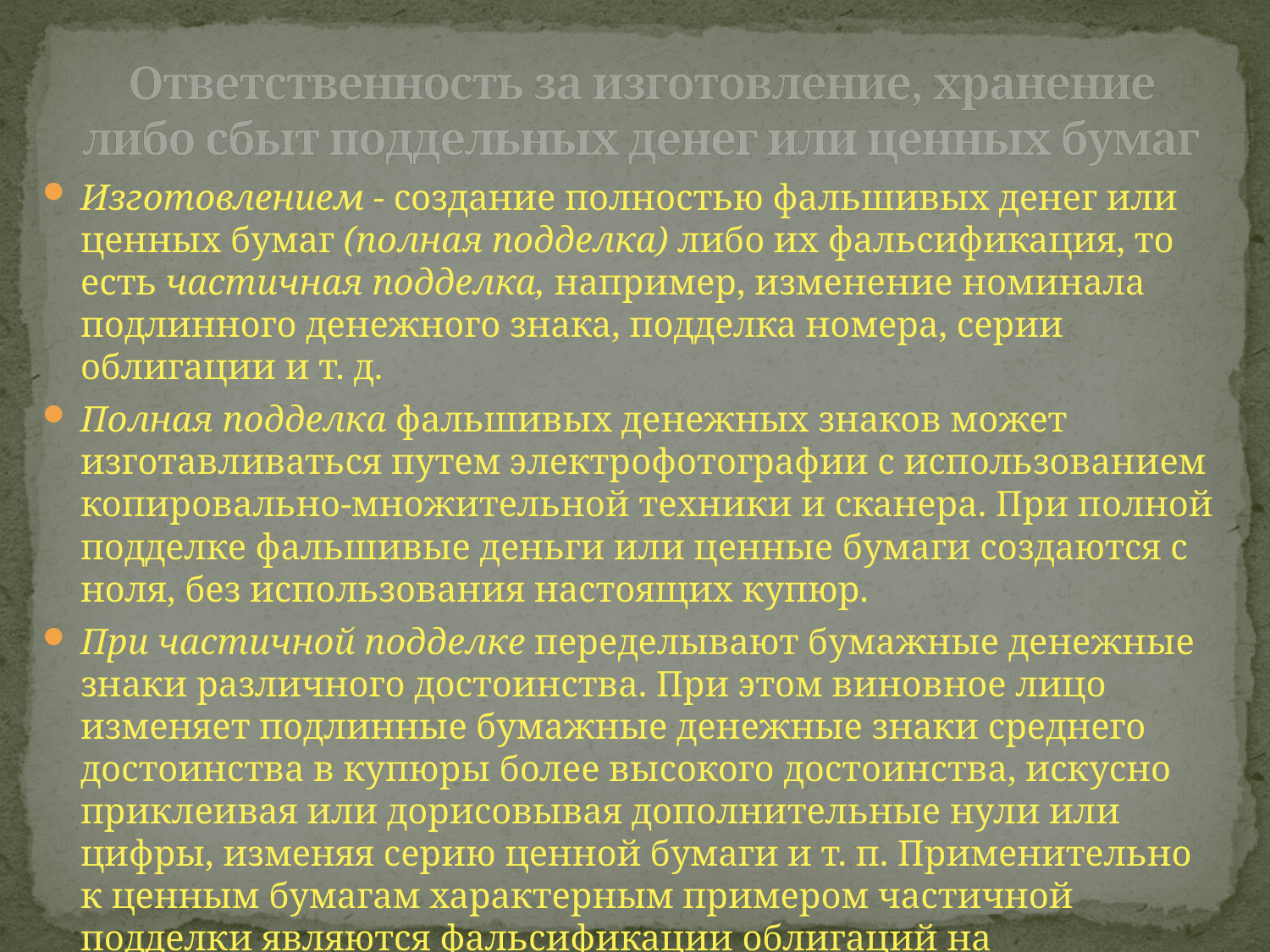

# Ответственность за изготовление, хранение либо сбыт поддельных денег или ценных бумаг
Изготовлением - создание полностью фальшивых денег или ценных бумаг (полная подделка) либо их фальсификация, то есть частичная подделка, например, изменение номинала подлинного денежного знака, подделка номера, серии облигации и т. д.
Полная подделка фальшивых денежных знаков может изготавливаться путем электрофотографии с использованием копировально-множительной техники и сканера. При полной подделке фальшивые деньги или ценные бумаги создаются с ноля, без использования настоящих купюр.
При частичной подделке переделывают бумажные денежные знаки различного достоинства. При этом виновное лицо изменяет подлинные бумажные денежные знаки среднего достоинства в купюры более высокого достоинства, искусно приклеивая или дорисовывая дополнительные нули или цифры, изменяя серию ценной бумаги и т. п. Применительно к ценным бумагам характерным примером частичной подделки являются фальсификации облигаций на предъявителя.